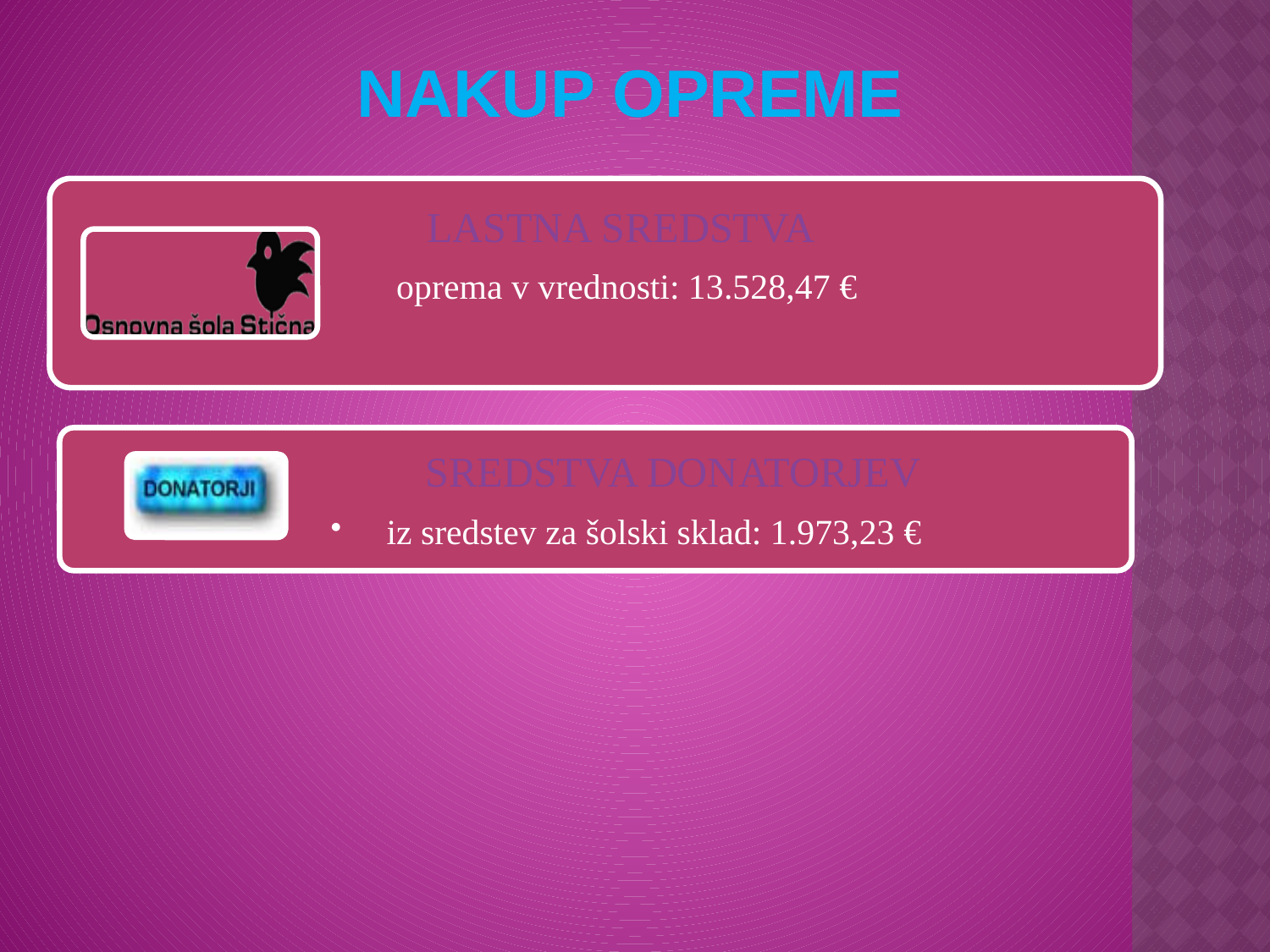

# NAKUP OPREME
        LASTNA SREDSTVA
        oprema v vrednosti: 13.528,47 €

        SREDSTVA DONATORJEV
    iz sredstev za šolski sklad: 1.973,23 €